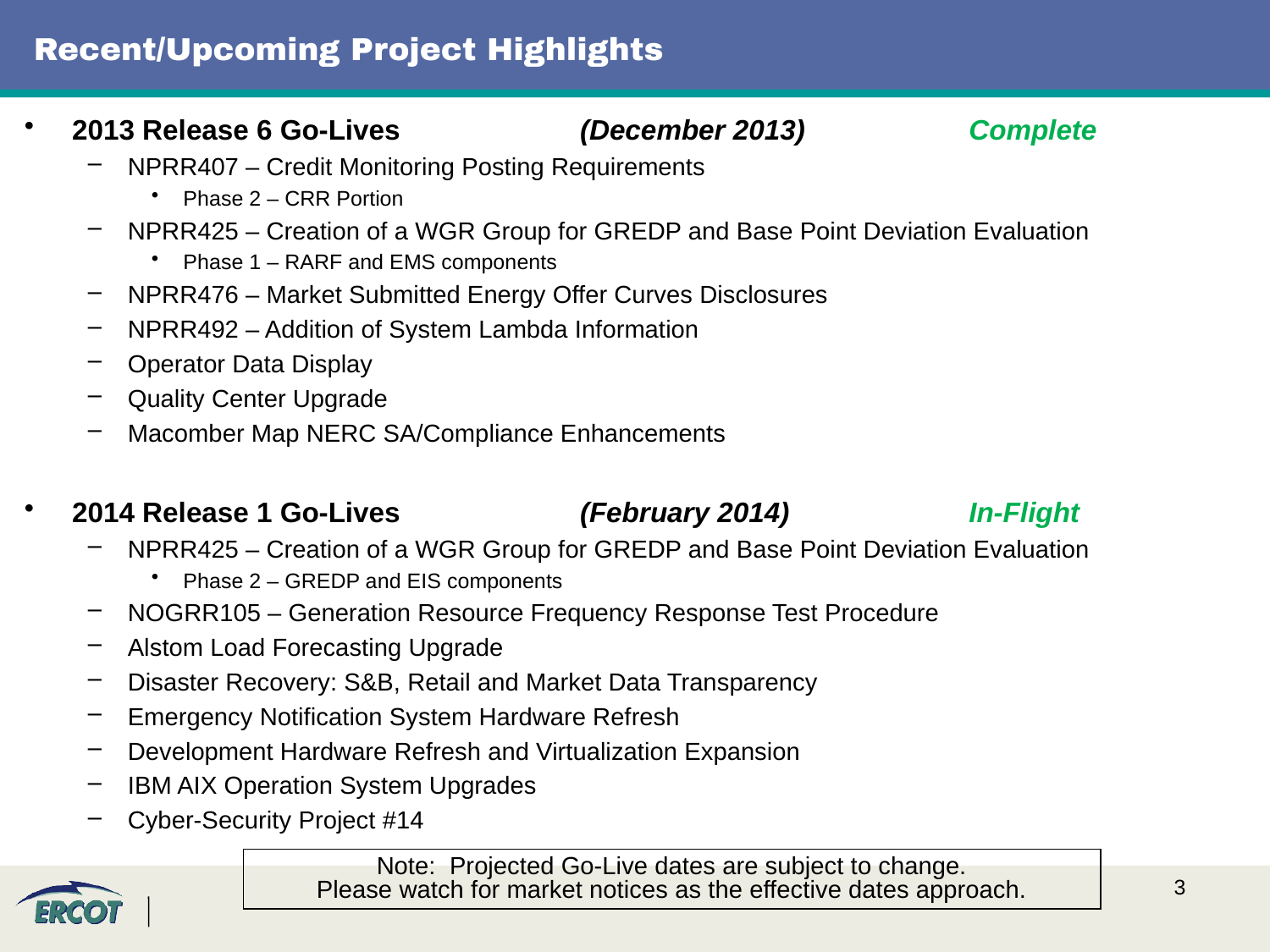

# Recent/Upcoming Project Highlights
2013 Release 6 Go-Lives		(December 2013)		 Complete
NPRR407 – Credit Monitoring Posting Requirements
Phase 2 – CRR Portion
NPRR425 – Creation of a WGR Group for GREDP and Base Point Deviation Evaluation
Phase 1 – RARF and EMS components
NPRR476 – Market Submitted Energy Offer Curves Disclosures
NPRR492 – Addition of System Lambda Information
Operator Data Display
Quality Center Upgrade
Macomber Map NERC SA/Compliance Enhancements

2014 Release 1 Go-Lives		(February 2014)		 In-Flight
NPRR425 – Creation of a WGR Group for GREDP and Base Point Deviation Evaluation
Phase 2 – GREDP and EIS components
NOGRR105 – Generation Resource Frequency Response Test Procedure
Alstom Load Forecasting Upgrade
Disaster Recovery: S&B, Retail and Market Data Transparency
Emergency Notification System Hardware Refresh
Development Hardware Refresh and Virtualization Expansion
IBM AIX Operation System Upgrades
Cyber-Security Project #14
Note:  Projected Go-Live dates are subject to change.
Please watch for market notices as the effective dates approach.